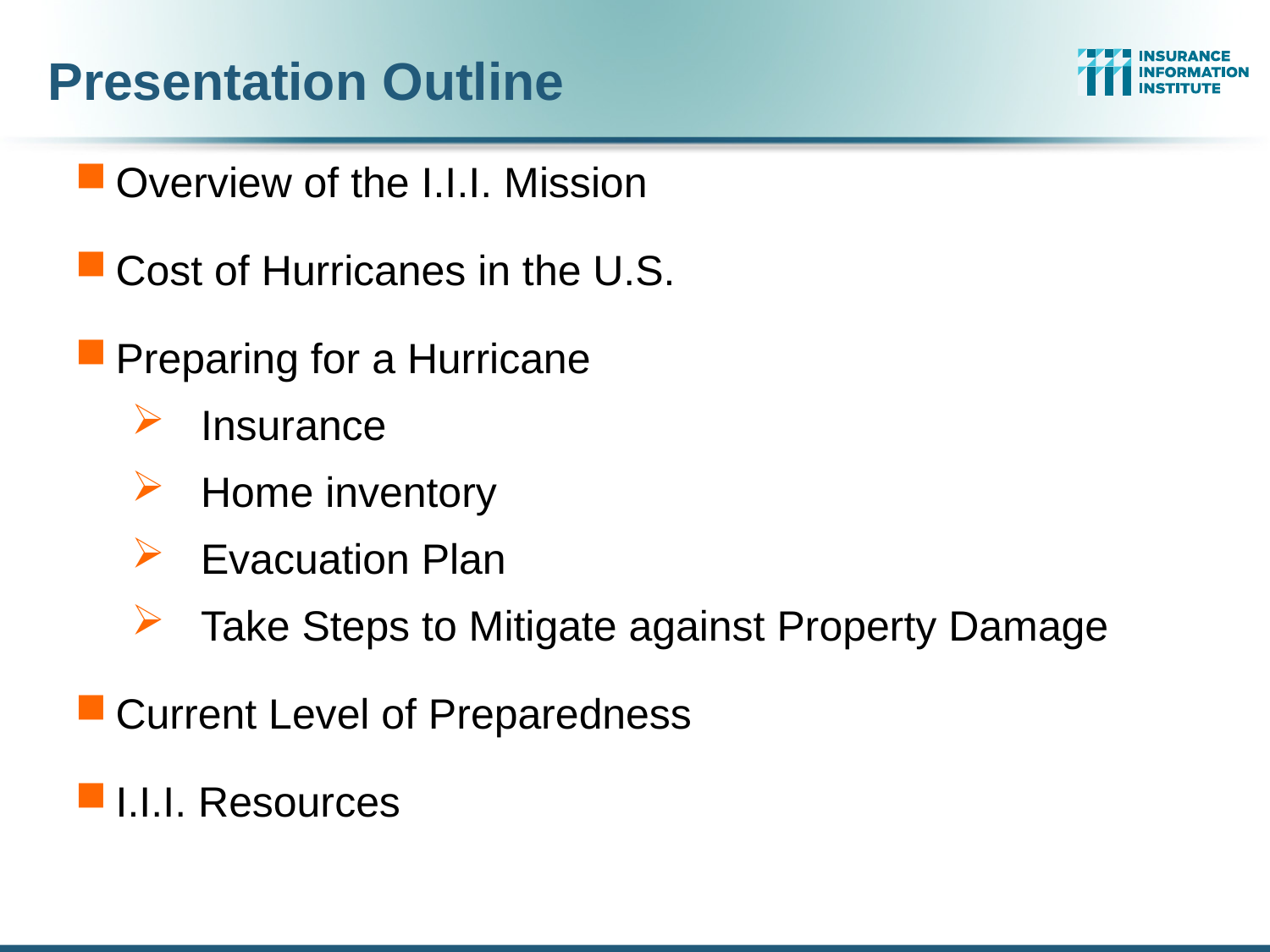

# Presentation Outline
Overview of the I.I.I. Mission
Cost of Hurricanes in the U.S.
Preparing for a Hurricane
   Insurance
   Home inventory
   Evacuation Plan
   Take Steps to Mitigate against Property Damage
Current Level of Preparedness
I.I.I. Resources